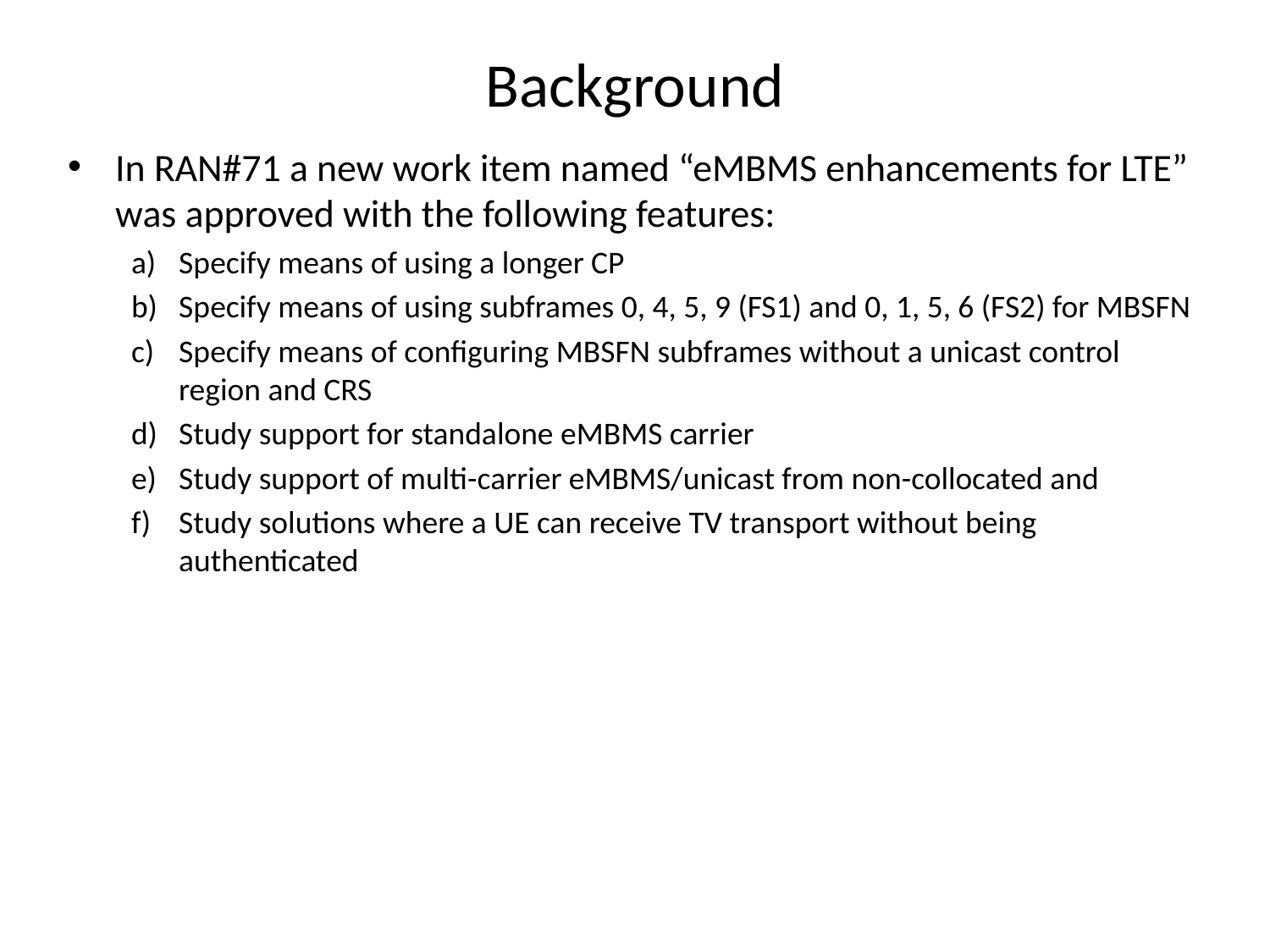

# Background
In RAN#71 a new work item named “eMBMS enhancements for LTE” was approved with the following features:
Specify means of using a longer CP
Specify means of using subframes 0, 4, 5, 9 (FS1) and 0, 1, 5, 6 (FS2) for MBSFN
Specify means of configuring MBSFN subframes without a unicast control region and CRS
Study support for standalone eMBMS carrier
Study support of multi-carrier eMBMS/unicast from non-collocated and
Study solutions where a UE can receive TV transport without being authenticated